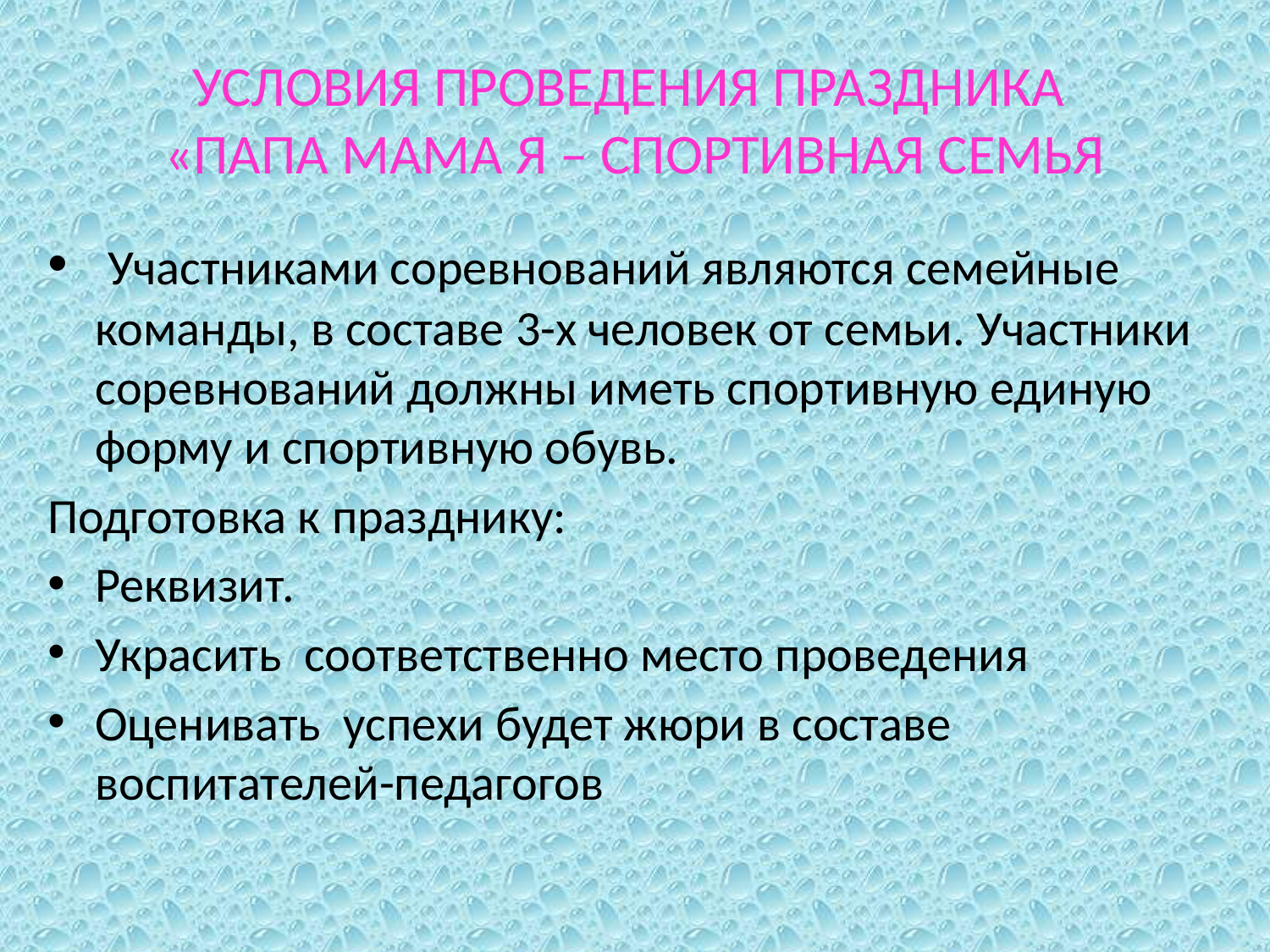

# УСЛОВИЯ ПРОВЕДЕНИЯ ПРАЗДНИКА «ПАПА МАМА Я – СПОРТИВНАЯ СЕМЬЯ
 Участниками соревнований являются семейные команды, в составе 3-х человек от семьи. Участники соревнований должны иметь спортивную единую форму и спортивную обувь.
Подготовка к празднику:
Реквизит.
Украсить  соответственно место проведения
Оценивать  успехи будет жюри в составе воспитателей-педагогов